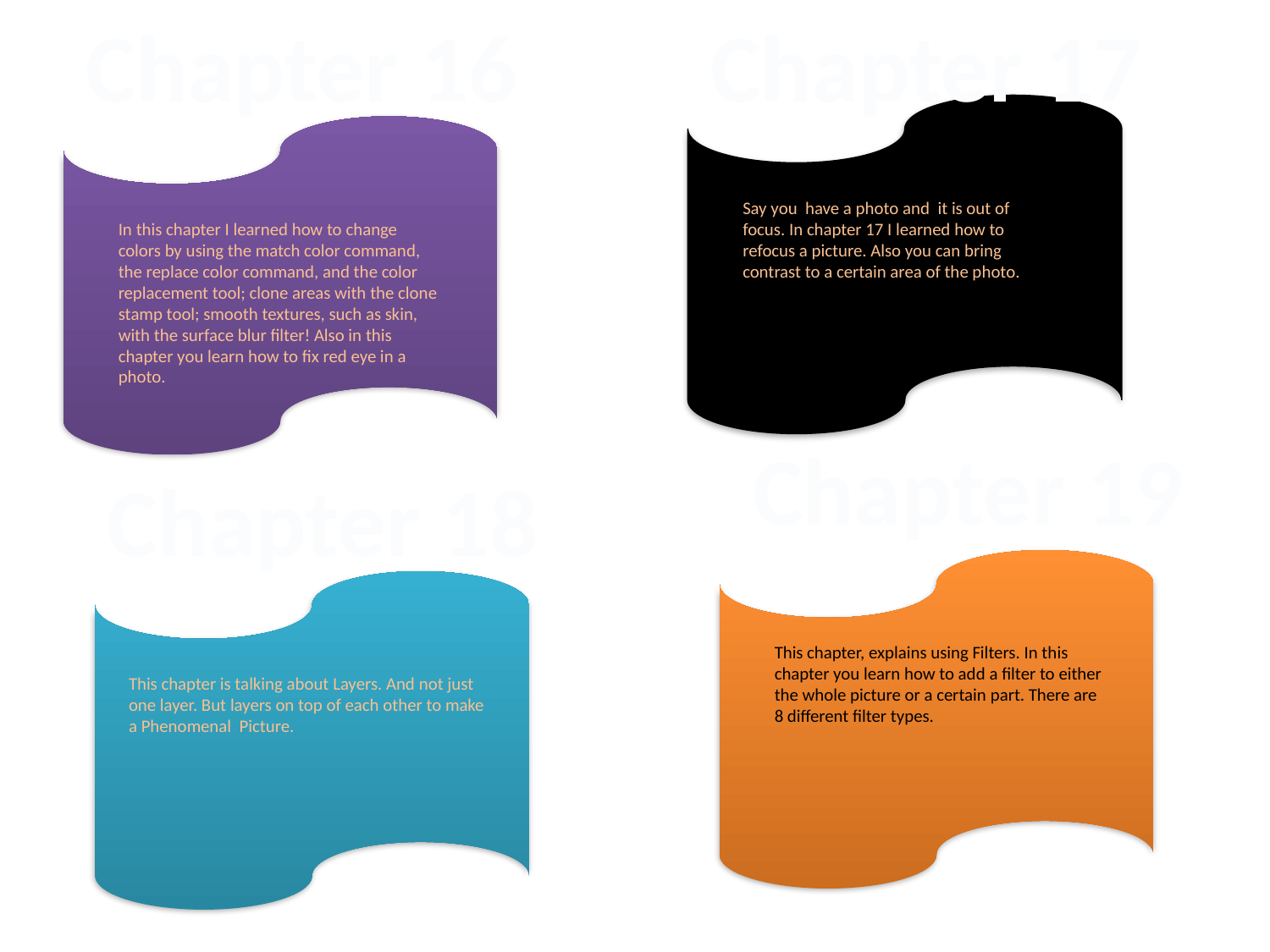

Chapter 16
Chapter 17

Say you  have a photo and  it is out of focus. In chapter 17 I learned how to  refocus a picture. Also you can bring contrast to a certain area of the photo.
In this chapter I learned how to change colors by using the match color command, the replace color command, and the color replacement tool; clone areas with the clone stamp tool; smooth textures, such as skin, with the surface blur filter! Also in this chapter you learn how to fix red eye in a photo.
Chapter 19
Chapter 18

This chapter, explains using Filters. In this chapter you learn how to add a filter to either the whole picture or a certain part. There are 8 different filter types.
This chapter is talking about Layers. And not just one layer. But layers on top of each other to make a Phenomenal  Picture.